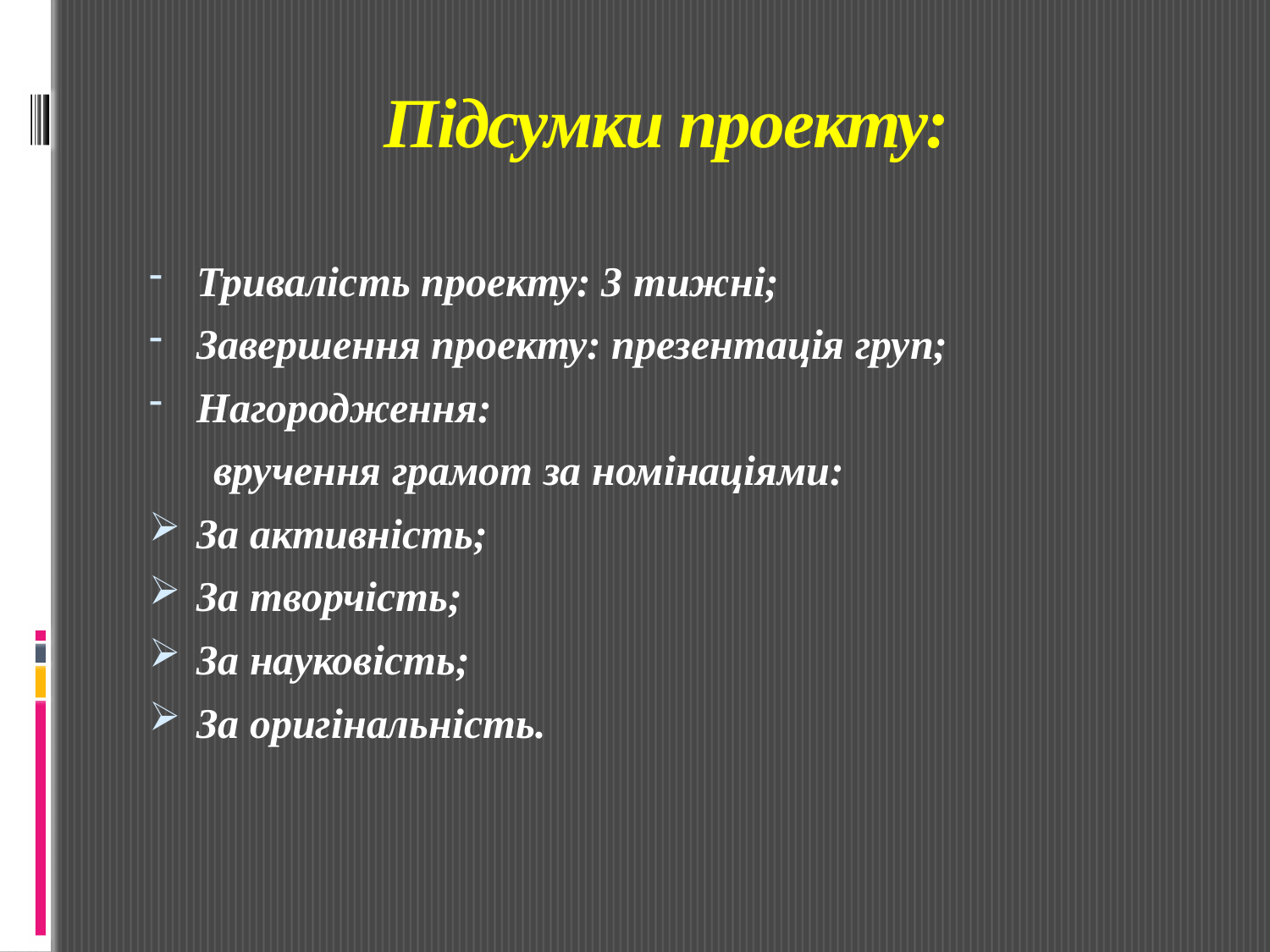

# Підсумки проекту:
Тривалість проекту: 3 тижні;
Завершення проекту: презентація груп;
Нагородження:
       вручення грамот за номінаціями:
За активність;
За творчість;
За науковість;
За оригінальність.